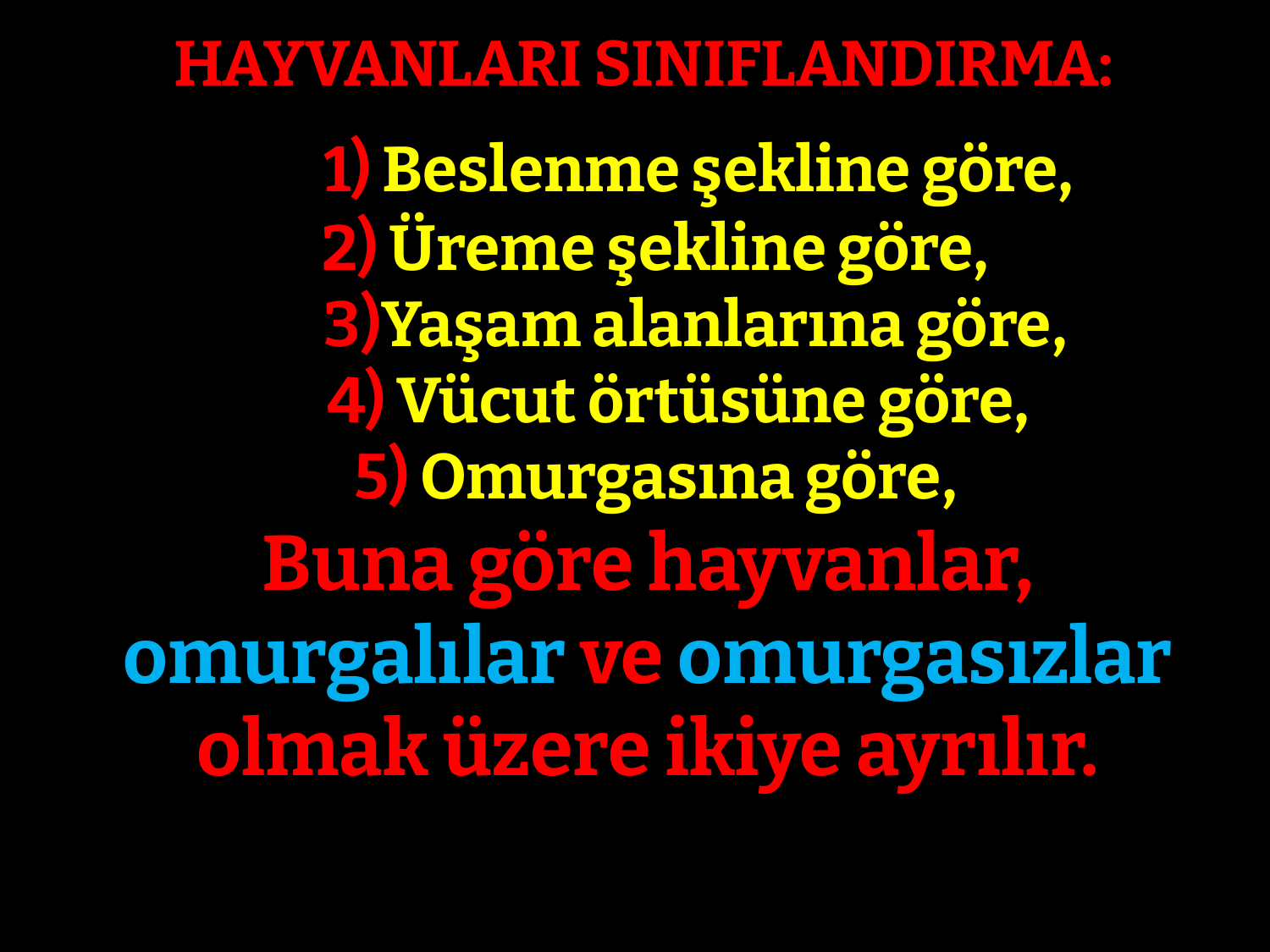

HAYVANLARI SINIFLANDIRMA:
       1) Beslenme şekline göre,
 2) Üreme şekline göre,
        3)Yaşam alanlarına göre,
     4) Vücut örtüsüne göre,
 5) Omurgasına göre,
#
Buna göre hayvanlar, omurgalılar ve omurgasızlar olmak üzere ikiye ayrılır.